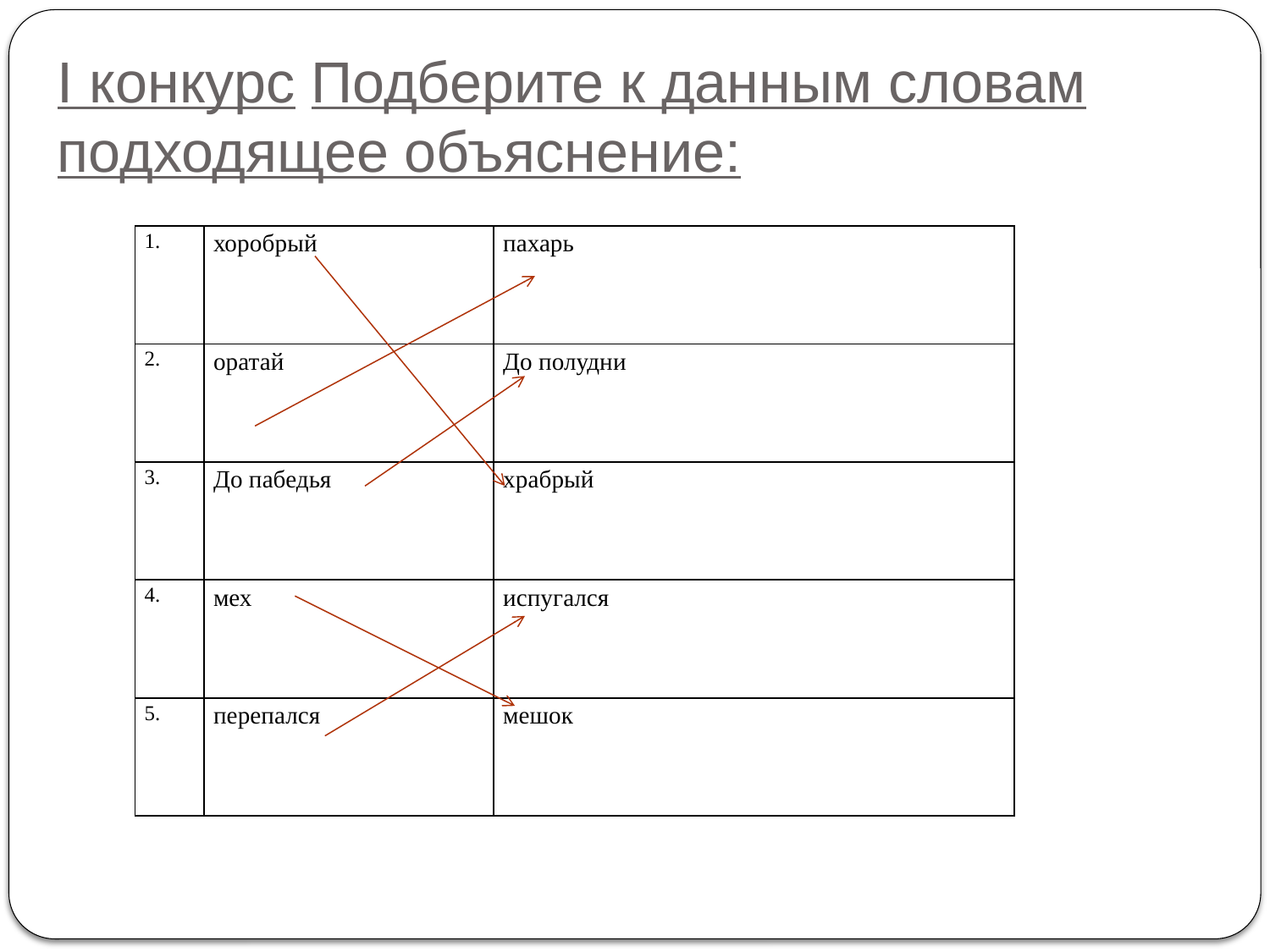

# I конкурс Подберите к данным словам подходящее объяснение:
| 1. | хоробрый | пахарь |
| --- | --- | --- |
| 2. | оратай | До полудни |
| 3. | До пабедья | храбрый |
| 4. | мех | испугался |
| 5. | перепался | мешок |